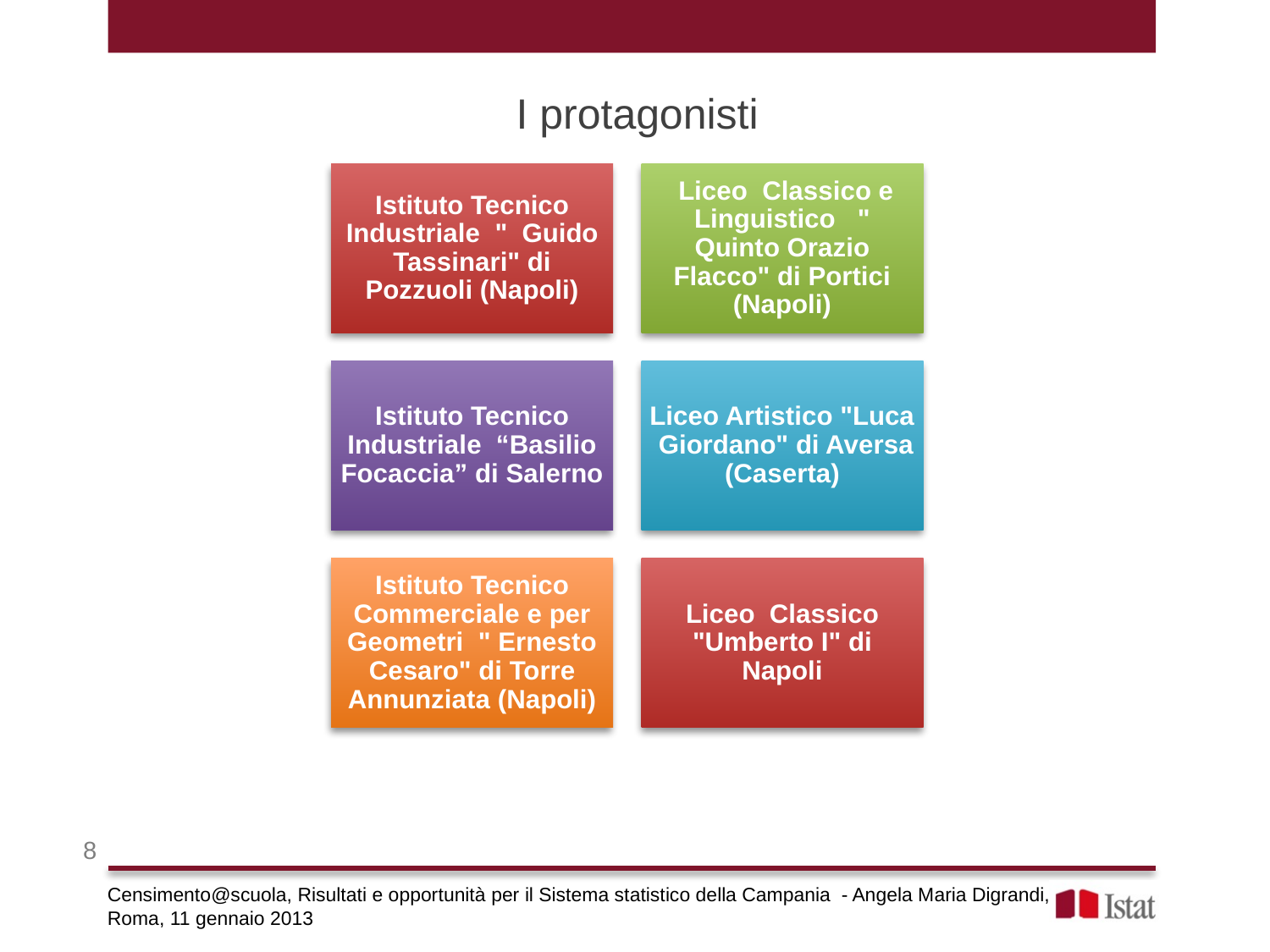

I protagonisti
Istituto Tecnico Industriale  "  Guido Tassinari" di Pozzuoli (Napoli)
 Liceo  Classico e Linguistico   " Quinto Orazio Flacco" di Portici (Napoli)
Istituto Tecnico Industriale  “Basilio Focaccia” di Salerno
Liceo Artistico "Luca  Giordano" di Aversa (Caserta)
Istituto Tecnico Commerciale e per Geometri  " Ernesto Cesaro" di Torre Annunziata (Napoli)
Liceo  Classico "Umberto I" di Napoli
8
Censimento@scuola, Risultati e opportunità per il Sistema statistico della Campania  - Angela Maria Digrandi, Roma, 11 gennaio 2013